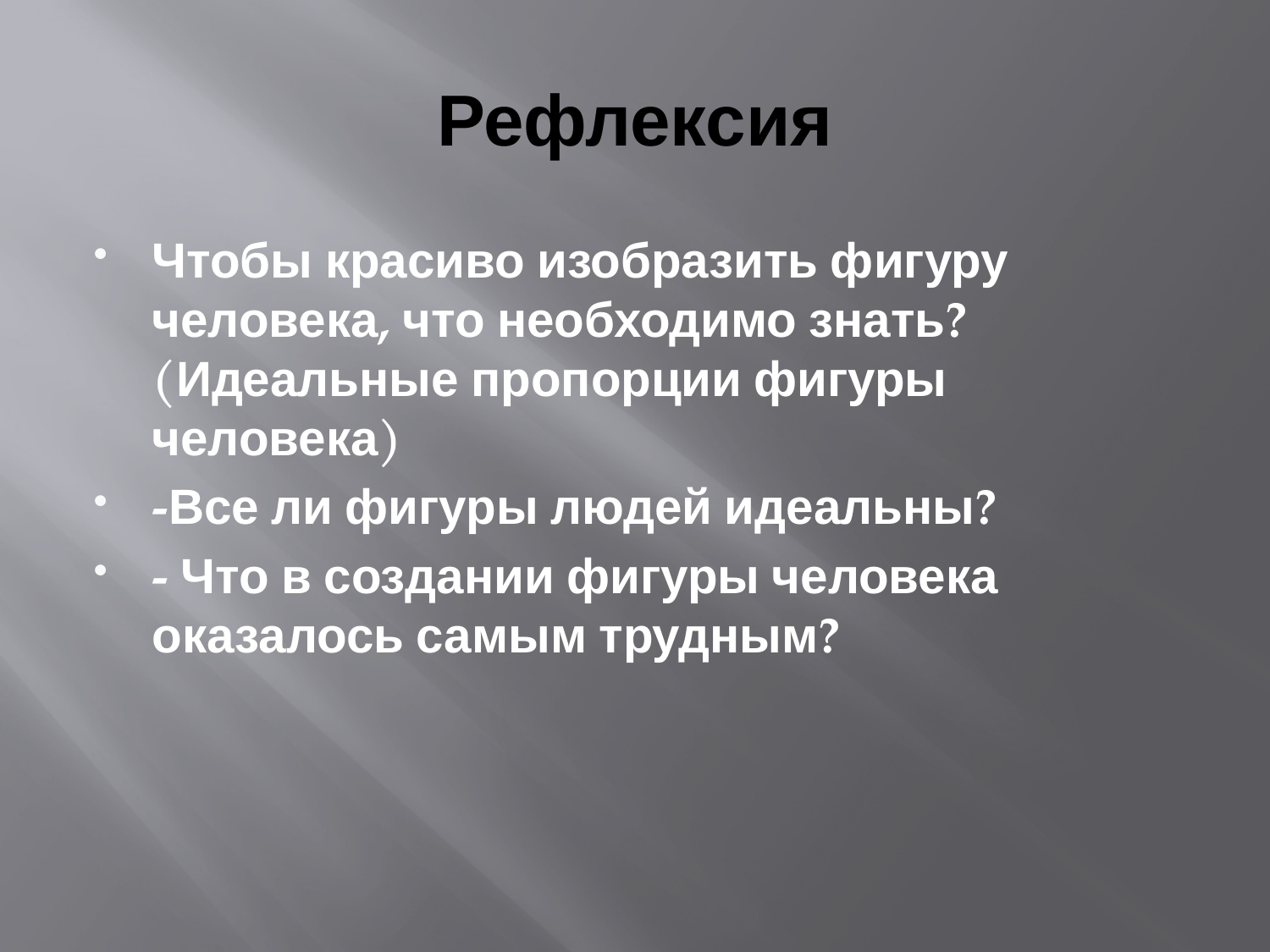

# Рефлексия
Чтобы красиво изобразить фигуру человека, что необходимо знать? (Идеальные пропорции фигуры человека)
-Все ли фигуры людей идеальны?
- Что в создании фигуры человека оказалось самым трудным?